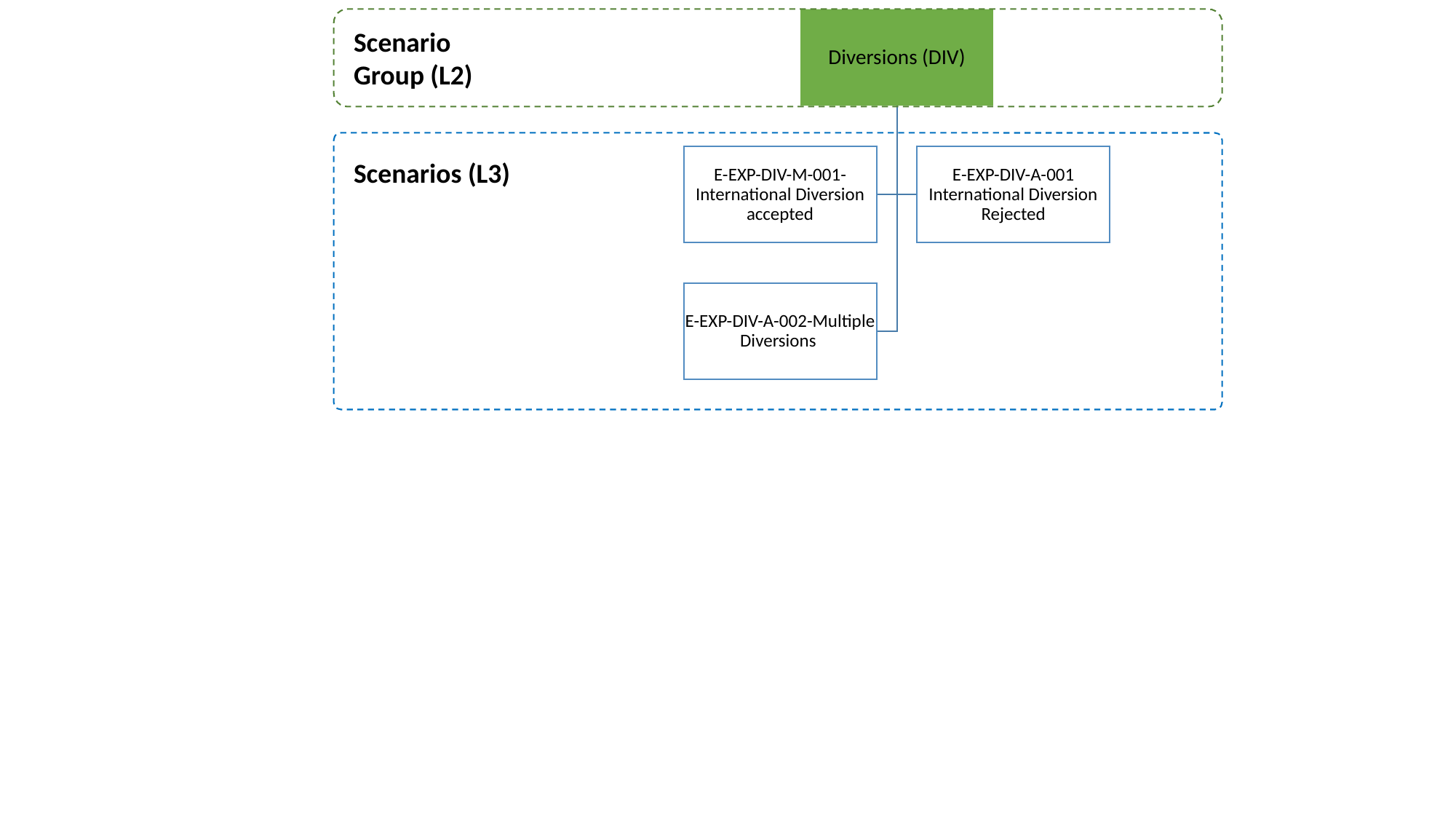

Diversions (DIV)
E-EXP-DIV-M-001-International Diversion accepted
E-EXP-DIV-A-001 International Diversion Rejected
E-EXP-DIV-A-002-Multiple Diversions
Scenario Group (L2)

Scenarios (L3)